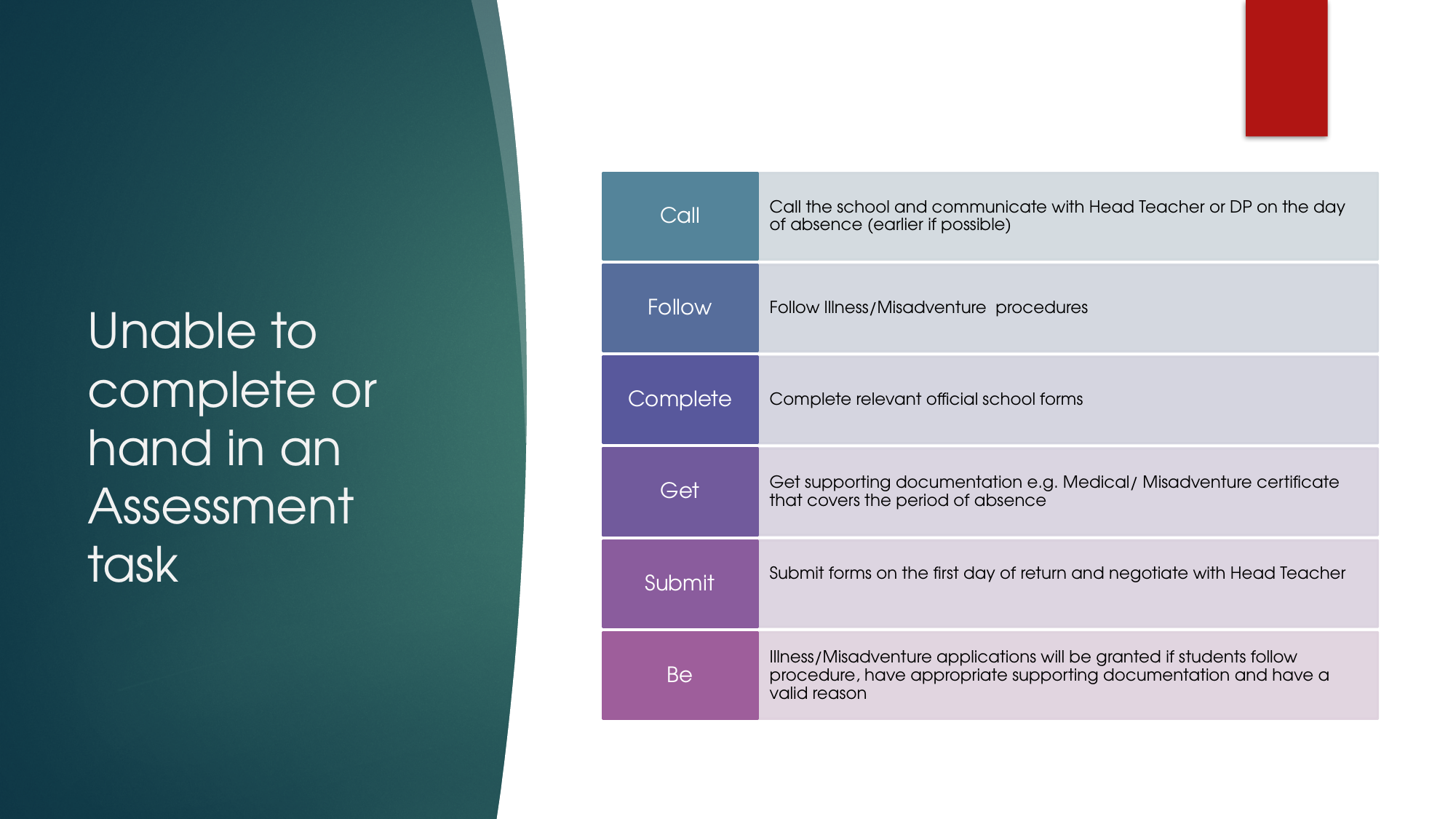

# Unable to complete or hand in an Assessment task
Call the school and communicate with Head Teacher or DP on the day of absence (earlier if possible)
Call
Follow Illness/Misadventure  procedures
Follow
Complete relevant official school forms
Complete
Get supporting documentation e.g. Medical/ Misadventure certificate that covers the period of absence
Get
Submit forms on the first day of return and negotiate with Head Teacher
Submit
Illness/Misadventure applications will be granted if students follow procedure, have appropriate supporting documentation and have a valid reason
Be